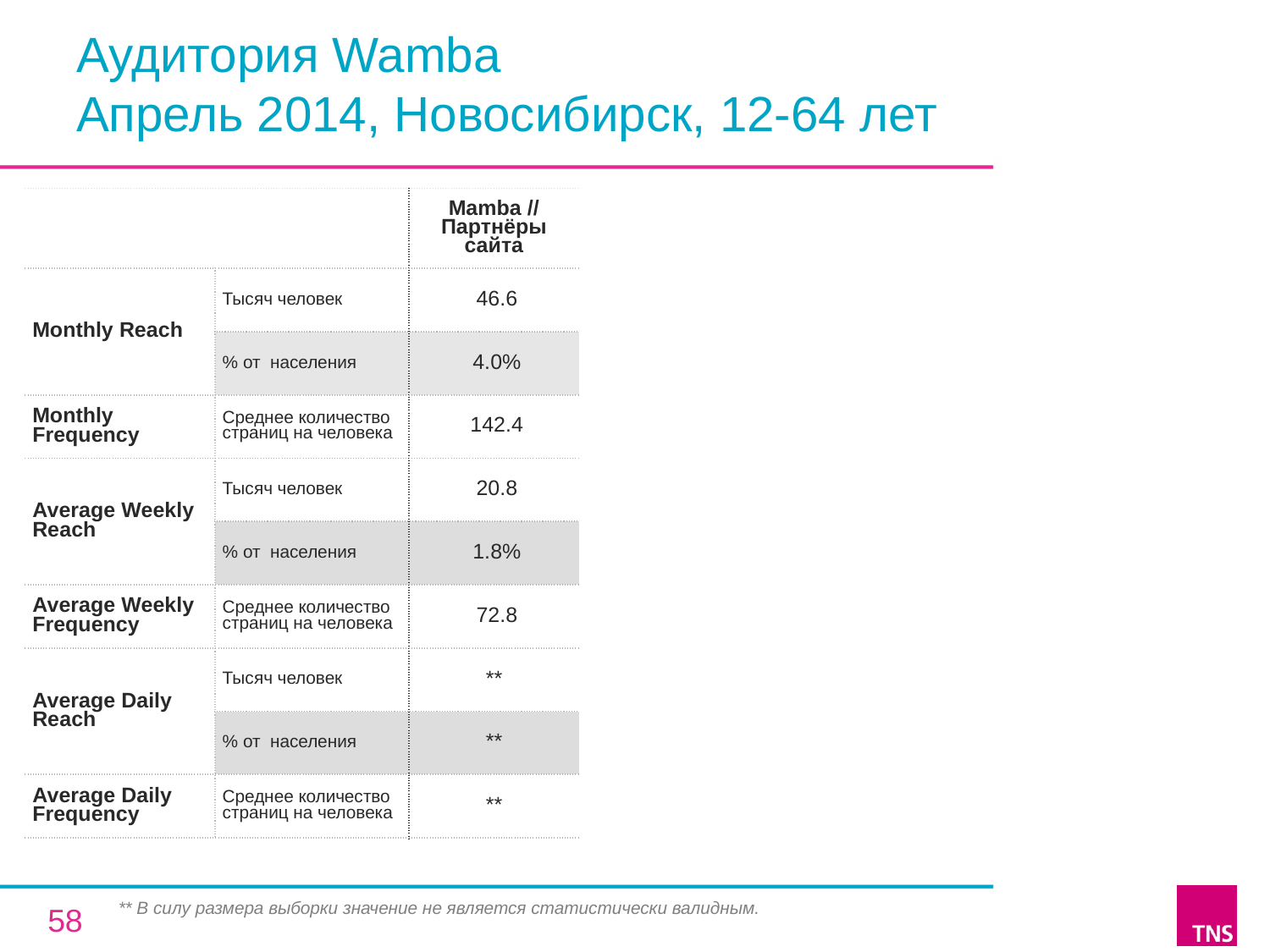

# Аудитория Wamba Апрель 2014, Новосибирск, 12-64 лет
|  |  | Mamba // Партнёры сайта |
| --- | --- | --- |
| Monthly Reach | Тысяч человек | 46.6 |
|  | % от населения | 4.0% |
| Monthly Frequency | Среднее количество страниц на человека | 142.4 |
| Average Weekly Reach | Тысяч человек | 20.8 |
|  | % от населения | 1.8% |
| Average Weekly Frequency | Среднее количество страниц на человека | 72.8 |
| Average Daily Reach | Тысяч человек | \*\* |
|  | % от населения | \*\* |
| Average Daily Frequency | Среднее количество страниц на человека | \*\* |
** В силу размера выборки значение не является статистически валидным.
58